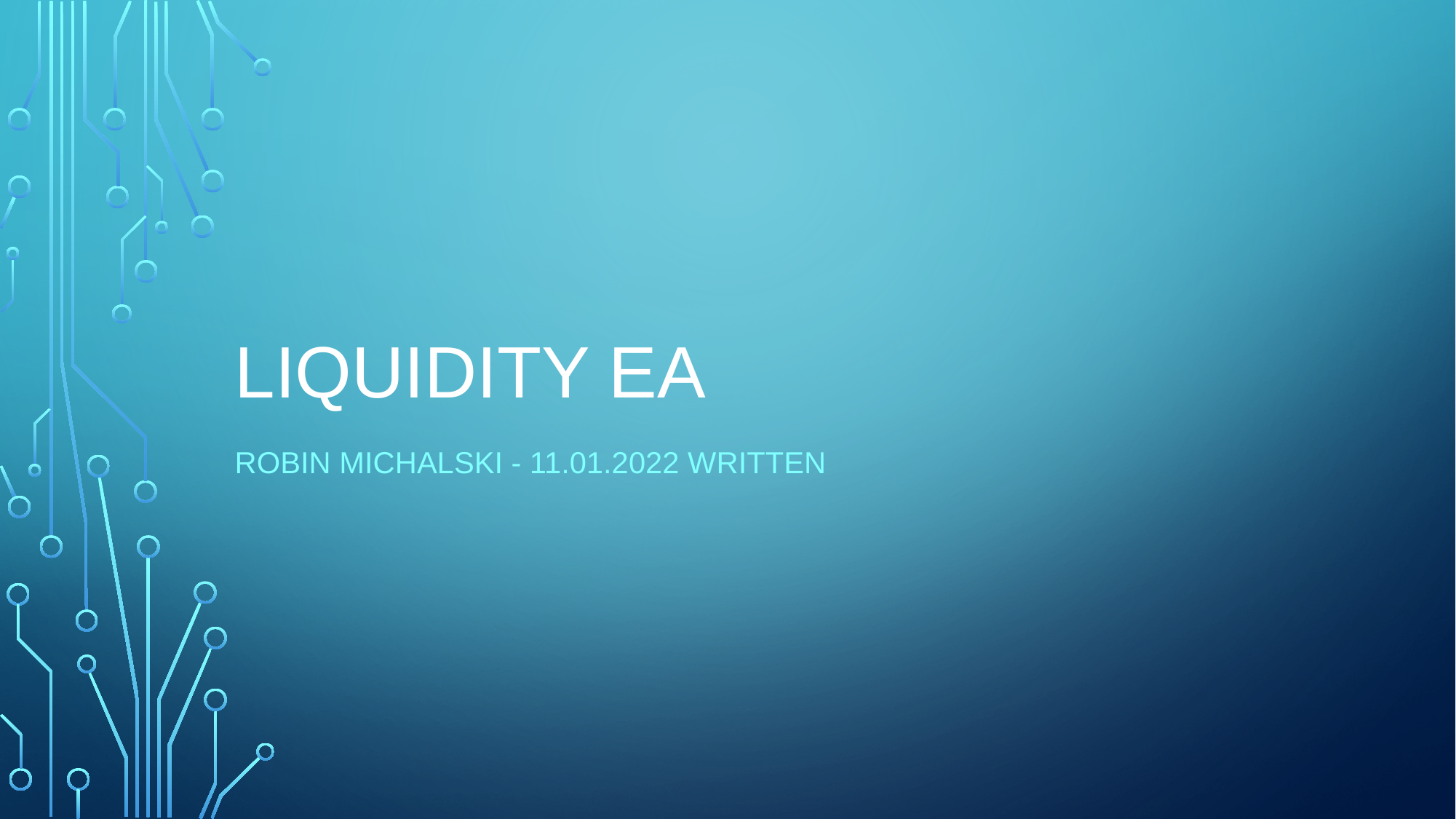

# Liquidity EA
Robin Michalski - 11.01.2022 written